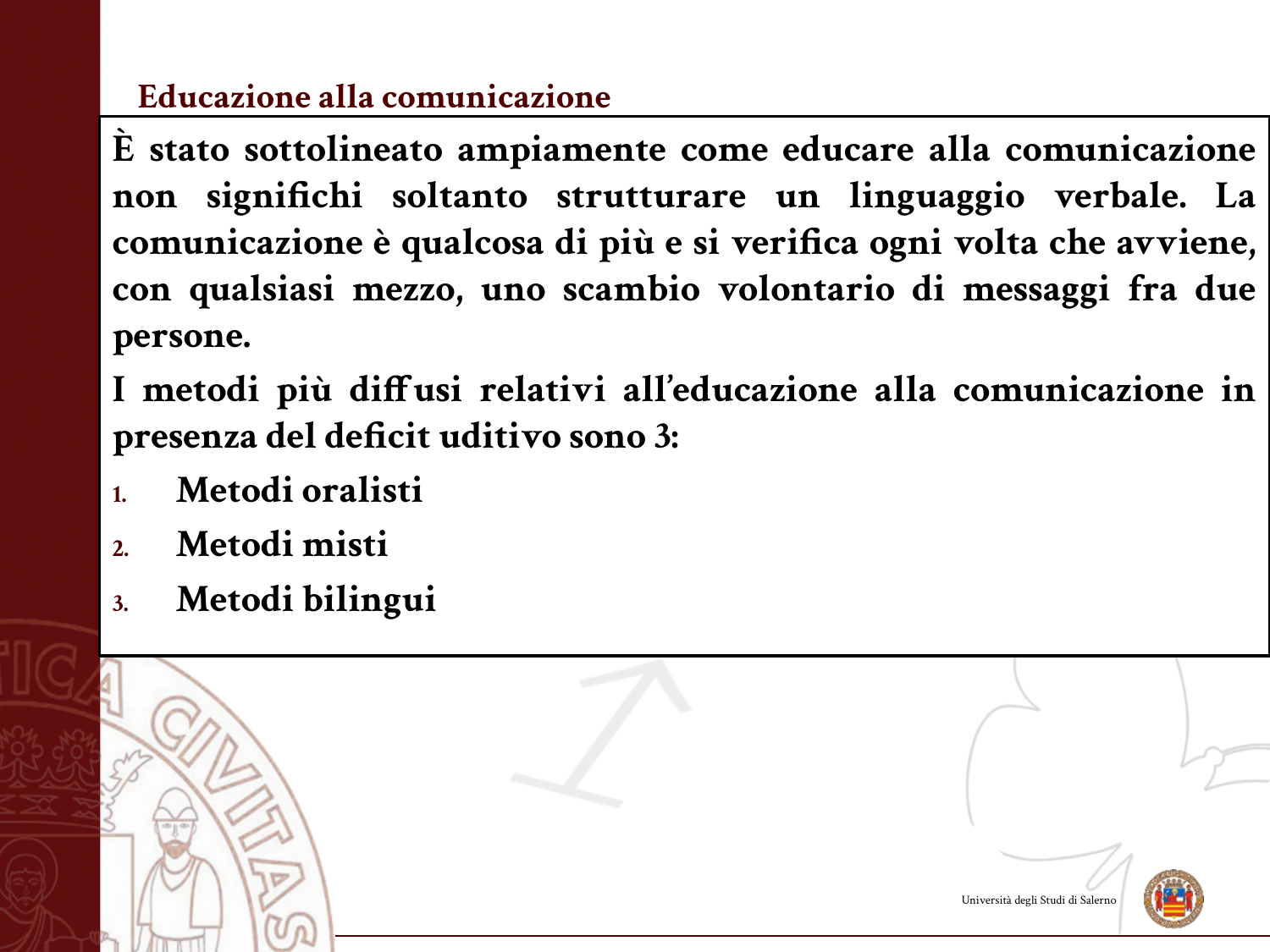

# Educazione alla comunicazione
È stato sottolineato ampiamente come educare alla comunicazione non significhi soltanto strutturare un linguaggio verbale. La comunicazione è qualcosa di più e si verifica ogni volta che avviene, con qualsiasi mezzo, uno scambio volontario di messaggi fra due persone.
I metodi più diffusi relativi all’educazione alla comunicazione in presenza del deficit uditivo sono 3:
Metodi oralisti
Metodi misti
Metodi bilingui